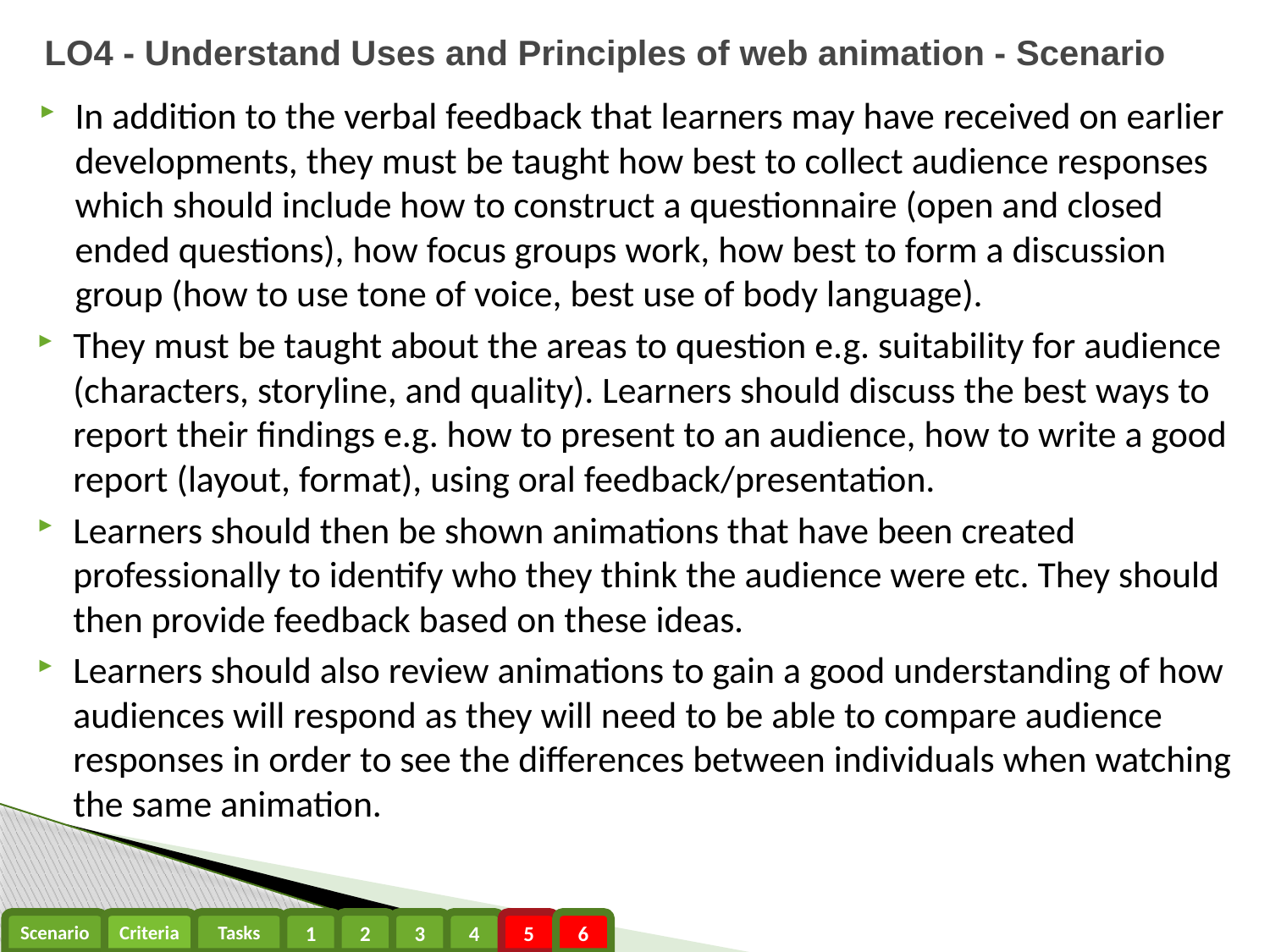

# LO4 - Understand Uses and Principles of web animation - Scenario
In addition to the verbal feedback that learners may have received on earlier developments, they must be taught how best to collect audience responses which should include how to construct a questionnaire (open and closed ended questions), how focus groups work, how best to form a discussion group (how to use tone of voice, best use of body language).
They must be taught about the areas to question e.g. suitability for audience (characters, storyline, and quality). Learners should discuss the best ways to report their findings e.g. how to present to an audience, how to write a good report (layout, format), using oral feedback/presentation.
Learners should then be shown animations that have been created professionally to identify who they think the audience were etc. They should then provide feedback based on these ideas.
Learners should also review animations to gain a good understanding of how audiences will respond as they will need to be able to compare audience responses in order to see the differences between individuals when watching the same animation.